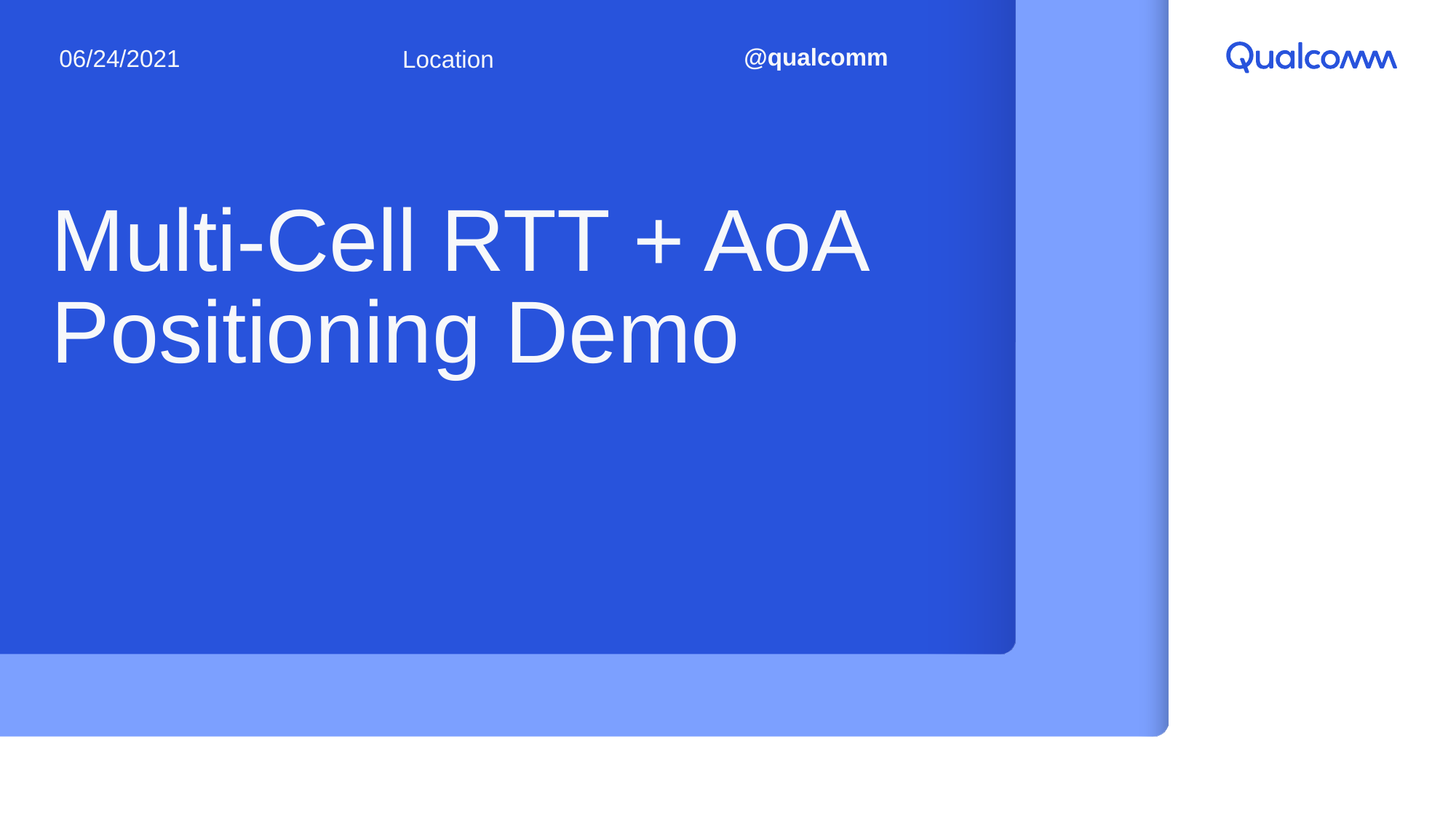

@qualcomm
06/24/2021
Location
# Multi-Cell RTT + AoA Positioning Demo